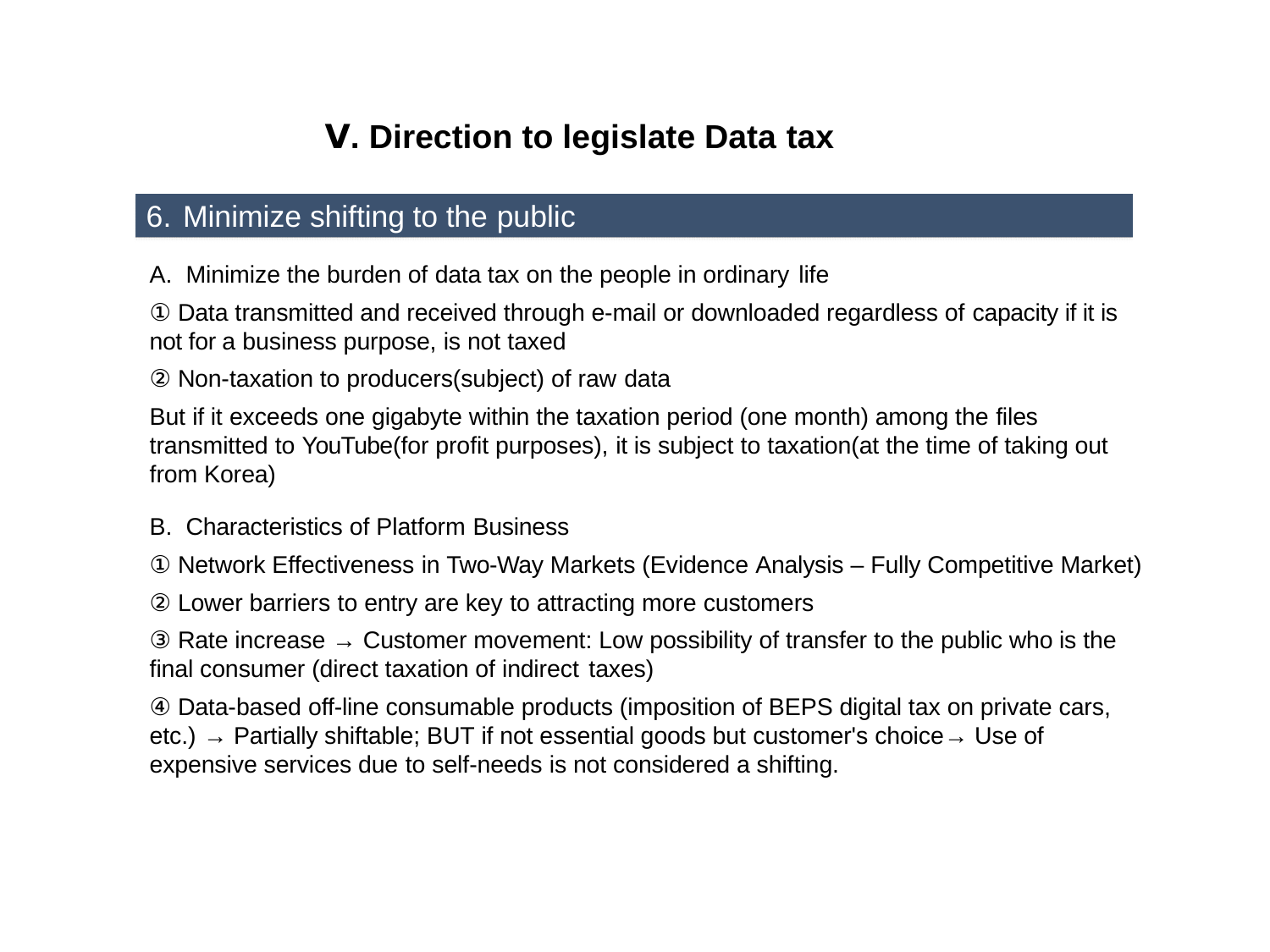

# Ⅴ. Direction to legislate Data tax

Minimize shifting to the public
Minimize the burden of data tax on the people in ordinary life
① Data transmitted and received through e-mail or downloaded regardless of capacity if it is not for a business purpose, is not taxed
② Non-taxation to producers(subject) of raw data
But if it exceeds one gigabyte within the taxation period (one month) among the files  transmitted to YouTube(for profit purposes), it is subject to taxation(at the time of taking out from Korea)

Characteristics of Platform Business
① Network Effectiveness in Two-Way Markets (Evidence Analysis – Fully Competitive Market)
② Lower barriers to entry are key to attracting more customers
③ Rate increase → Customer movement: Low possibility of transfer to the public who is the final consumer (direct taxation of indirect taxes)
④ Data-based off-line consumable products (imposition of BEPS digital tax on private cars, etc.) → Partially shiftable; BUT if not essential goods but customer's choice→ Use of expensive services due to self-needs is not considered a shifting.

40